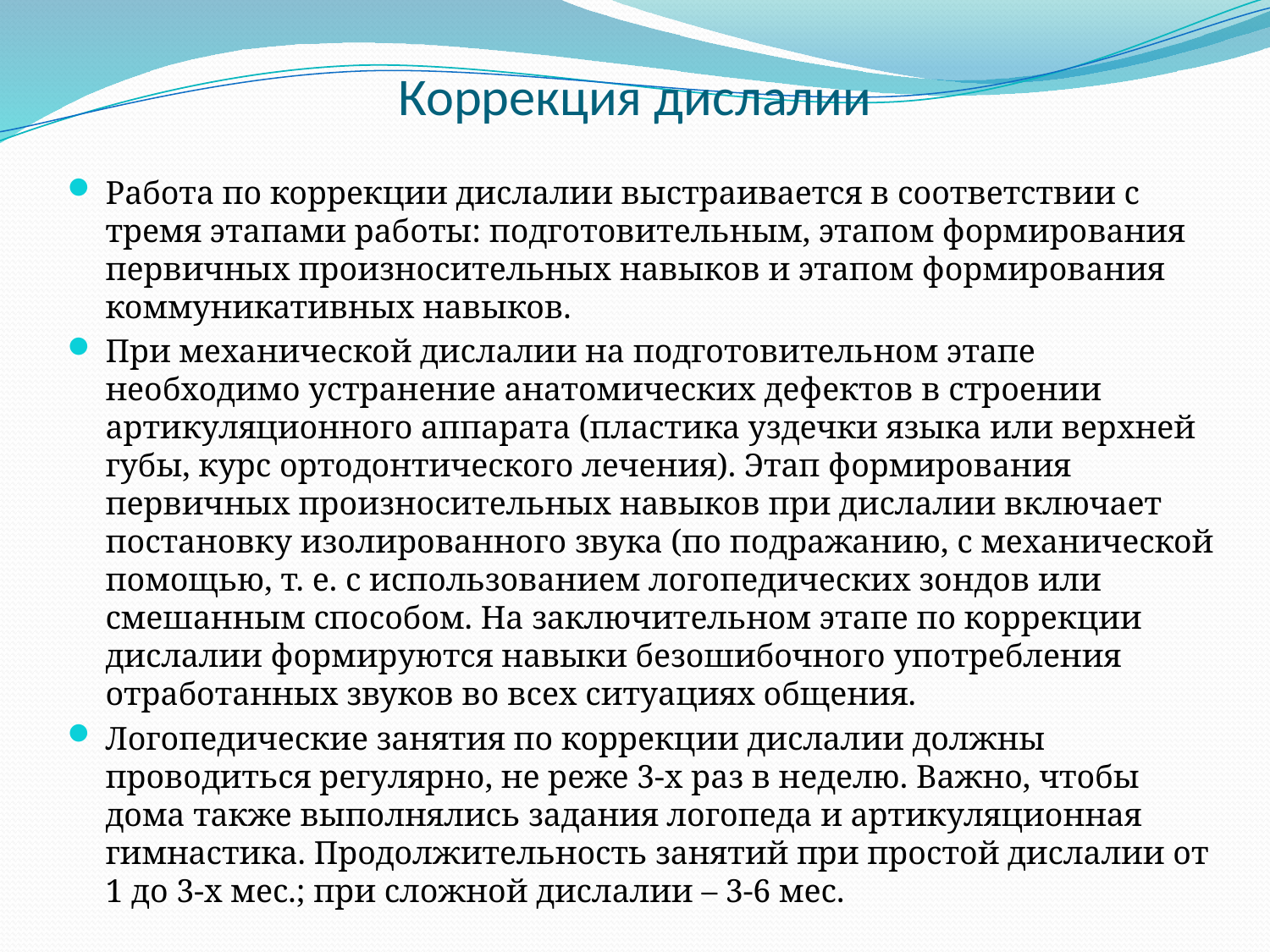

# Коррекция дислалии
Работа по коррекции дислалии выстраивается в соответствии с тремя этапами работы: подготовительным, этапом формирования первичных произносительных навыков и этапом формирования коммуникативных навыков.
При механической дислалии на подготовительном этапе необходимо устранение анатомических дефектов в строении артикуляционного аппарата (пластика уздечки языка или верхней губы, курс ортодонтического лечения). Этап формирования первичных произносительных навыков при дислалии включает постановку изолированного звука (по подражанию, с механической помощью, т. е. с использованием логопедических зондов или смешанным способом. На заключительном этапе по коррекции дислалии формируются навыки безошибочного употребления отработанных звуков во всех ситуациях общения.
Логопедические занятия по коррекции дислалии должны проводиться регулярно, не реже 3-х раз в неделю. Важно, чтобы дома также выполнялись задания логопеда и артикуляционная гимнастика. Продолжительность занятий при простой дислалии от 1 до 3-х мес.; при сложной дислалии – 3-6 мес.